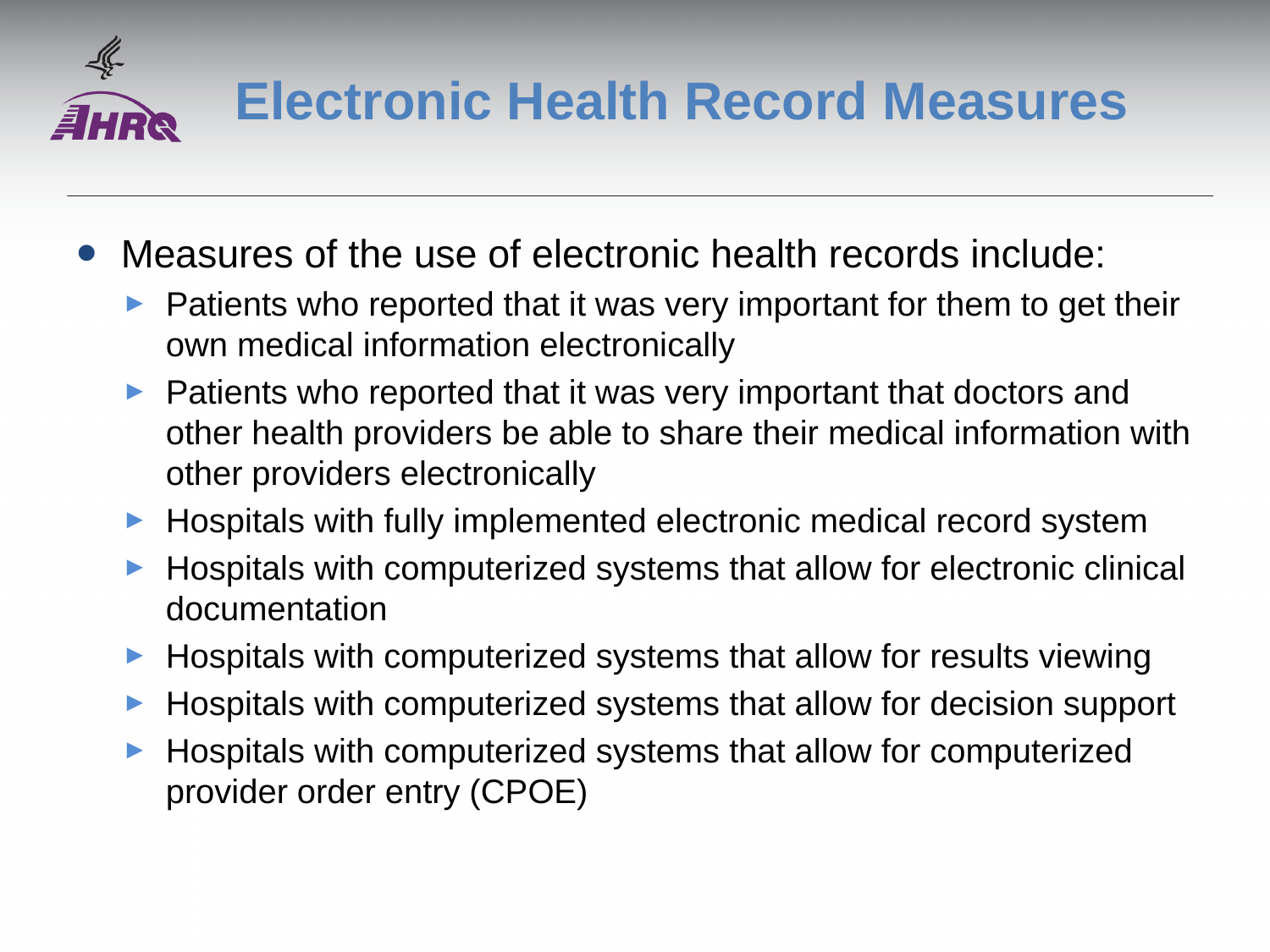

# Electronic Health Record Measures
Measures of the use of electronic health records include:
Patients who reported that it was very important for them to get their own medical information electronically
Patients who reported that it was very important that doctors and other health providers be able to share their medical information with other providers electronically
Hospitals with fully implemented electronic medical record system
Hospitals with computerized systems that allow for electronic clinical documentation
Hospitals with computerized systems that allow for results viewing
Hospitals with computerized systems that allow for decision support
Hospitals with computerized systems that allow for computerized provider order entry (CPOE)